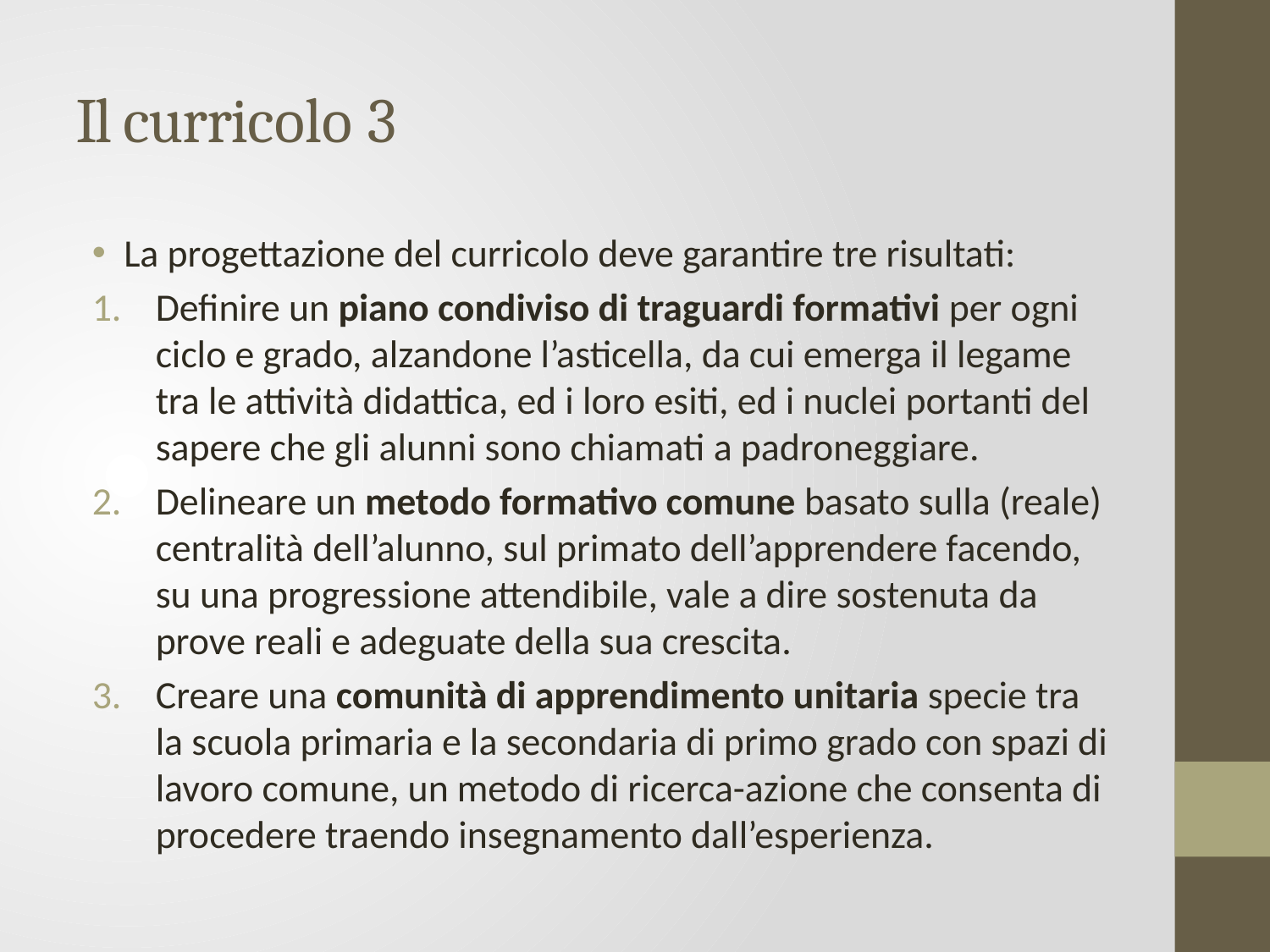

# Il curricolo 3
La progettazione del curricolo deve garantire tre risultati:
Definire un piano condiviso di traguardi formativi per ogni ciclo e grado, alzandone l’asticella, da cui emerga il legame tra le attività didattica, ed i loro esiti, ed i nuclei portanti del sapere che gli alunni sono chiamati a padroneggiare.
Delineare un metodo formativo comune basato sulla (reale) centralità dell’alunno, sul primato dell’apprendere facendo, su una progressione attendibile, vale a dire sostenuta da prove reali e adeguate della sua crescita.
Creare una comunità di apprendimento unitaria specie tra la scuola primaria e la secondaria di primo grado con spazi di lavoro comune, un metodo di ricerca-azione che consenta di procedere traendo insegnamento dall’esperienza.